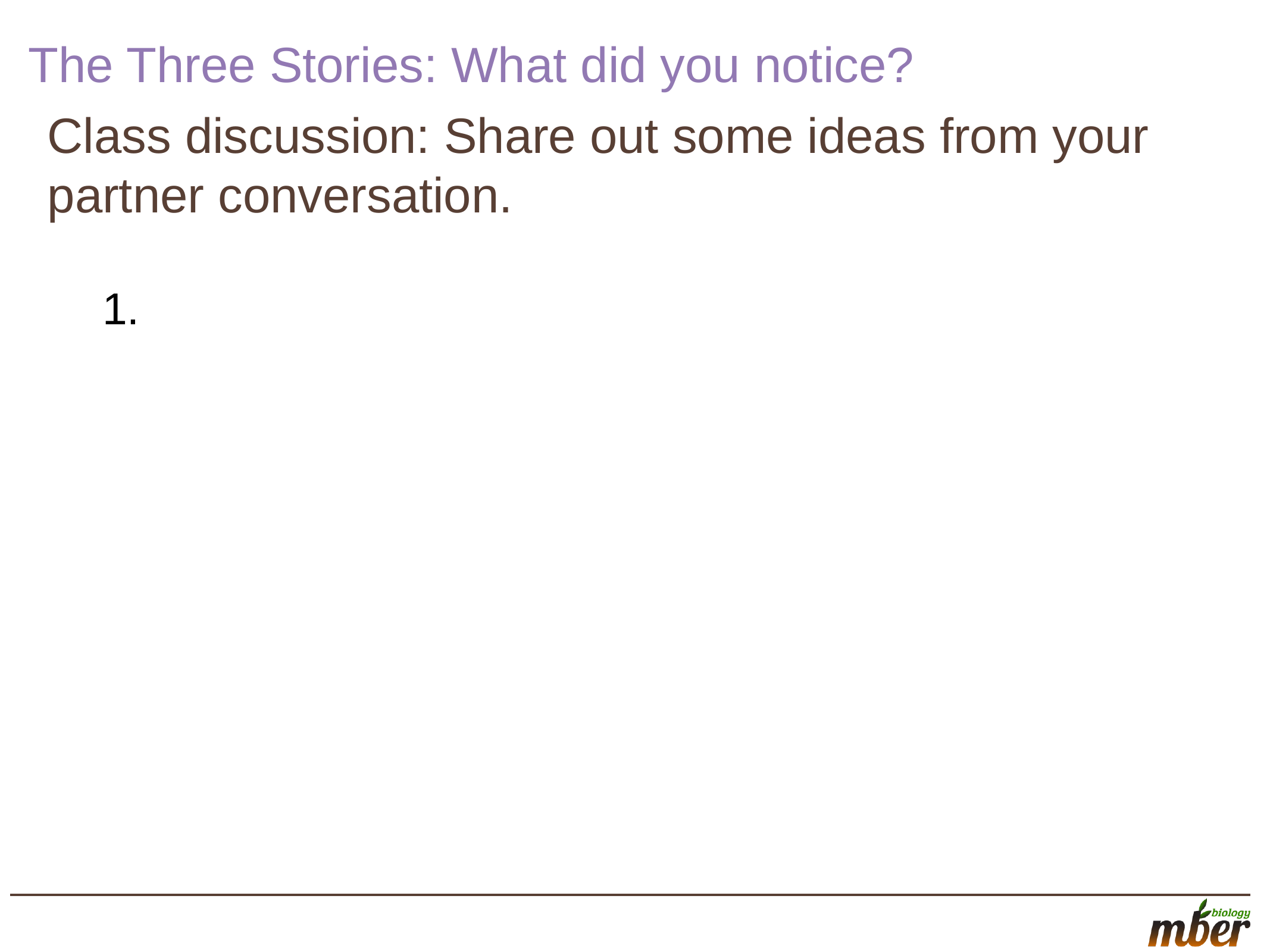

The Three Stories: What did you notice?
Class discussion: Share out some ideas from your partner conversation.
1.